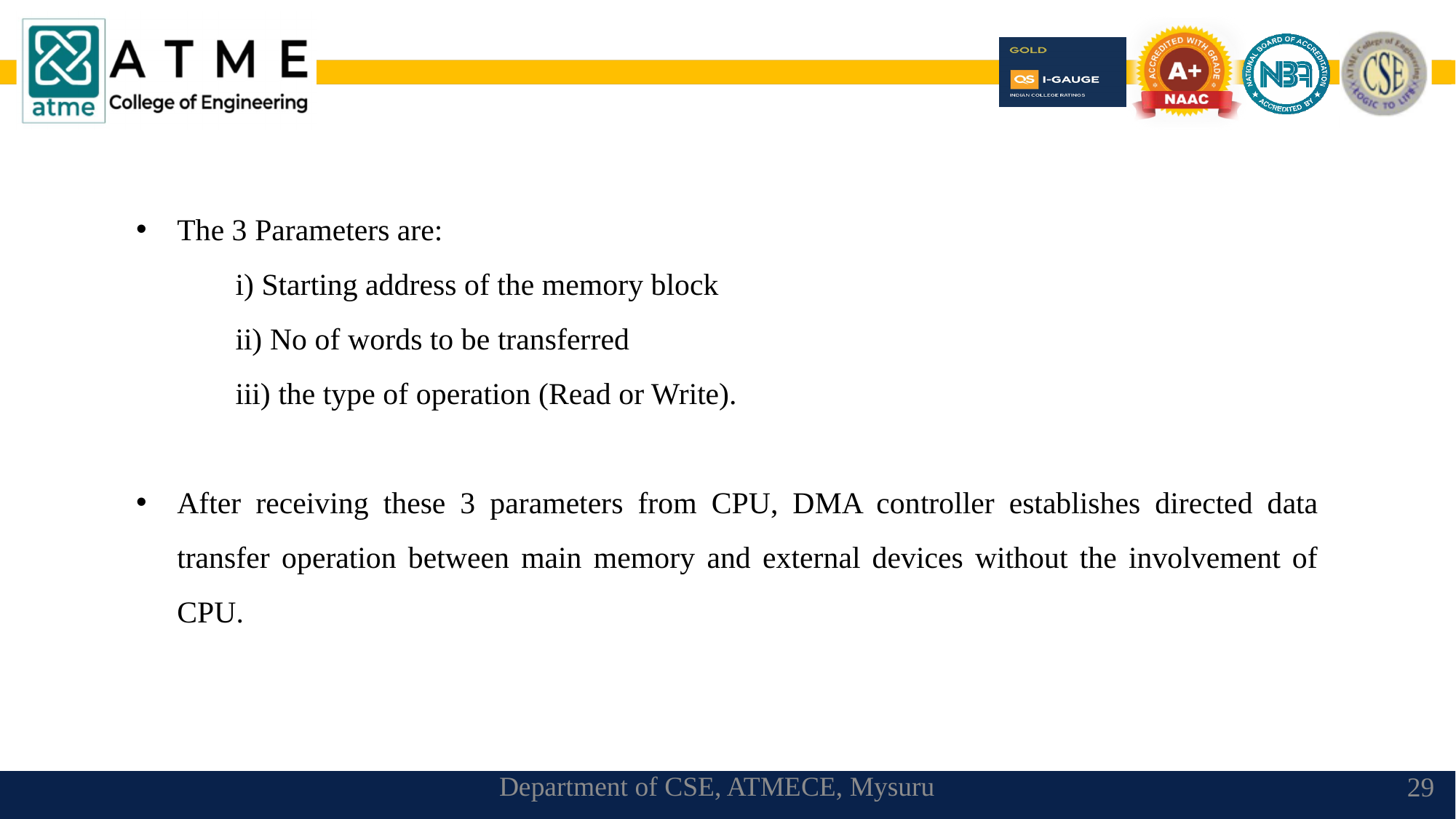

The 3 Parameters are:
             i) Starting address of the memory block
             ii) No of words to be transferred
             iii) the type of operation (Read or Write).

After receiving these 3 parameters from CPU, DMA controller establishes directed data transfer operation between main memory and external devices without the involvement of CPU.
Department of CSE, ATMECE, Mysuru
29